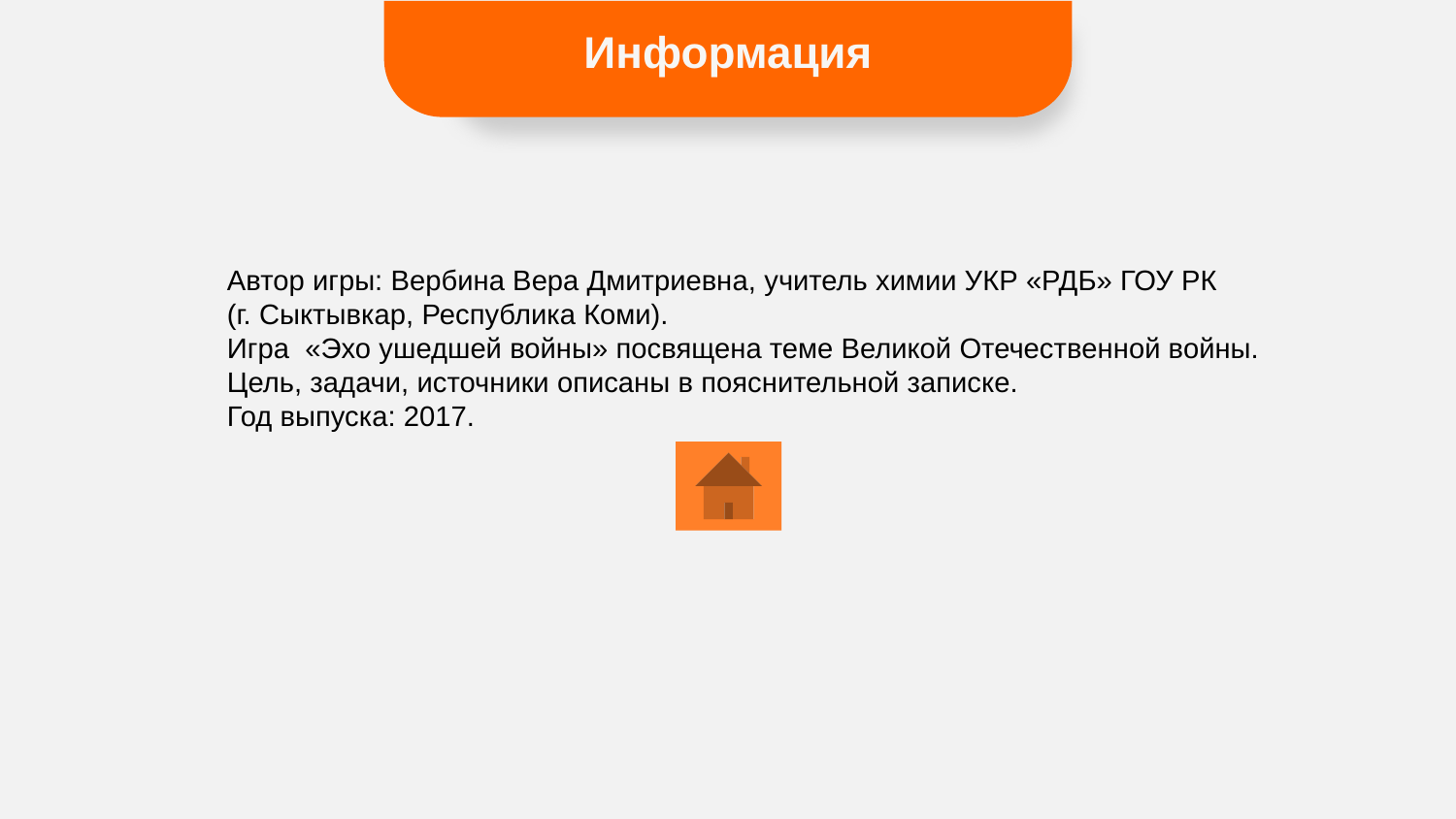

Информация
Автор игры: Вербина Вера Дмитриевна, учитель химии УКР «РДБ» ГОУ РК
(г. Сыктывкар, Республика Коми).
Игра  «Эхо ушедшей войны» посвящена теме Великой Отечественной войны.
Цель, задачи, источники описаны в пояснительной записке.
Год выпуска: 2017.